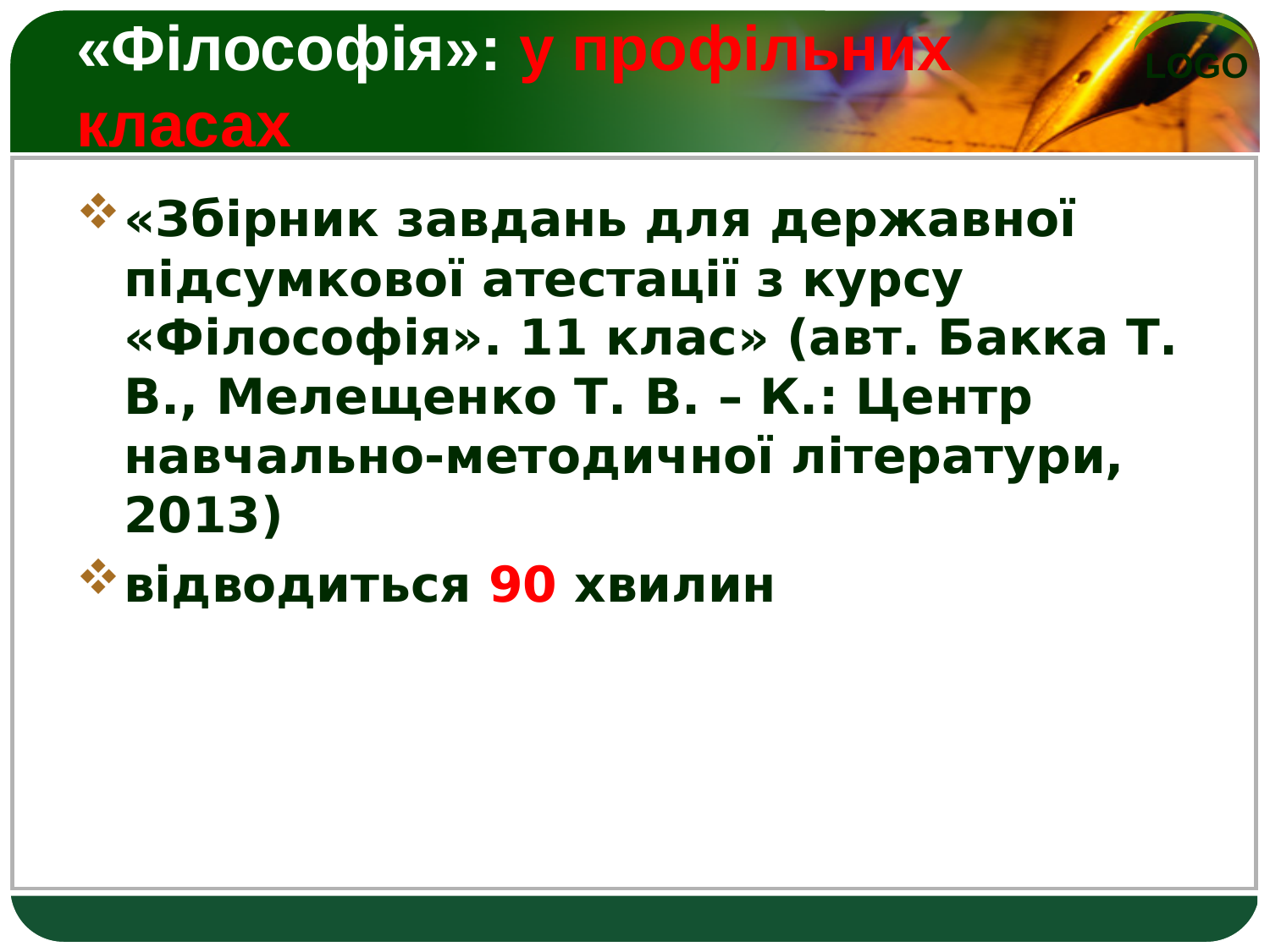

# «Філософія»: у профільних класах
«Збірник завдань для державної підсумкової атестації з курсу «Філософія». 11 клас» (авт. Бакка Т. В., Мелещенко Т. В. – К.: Центр навчально-методичної літератури, 2013)
відводиться 90 хвилин